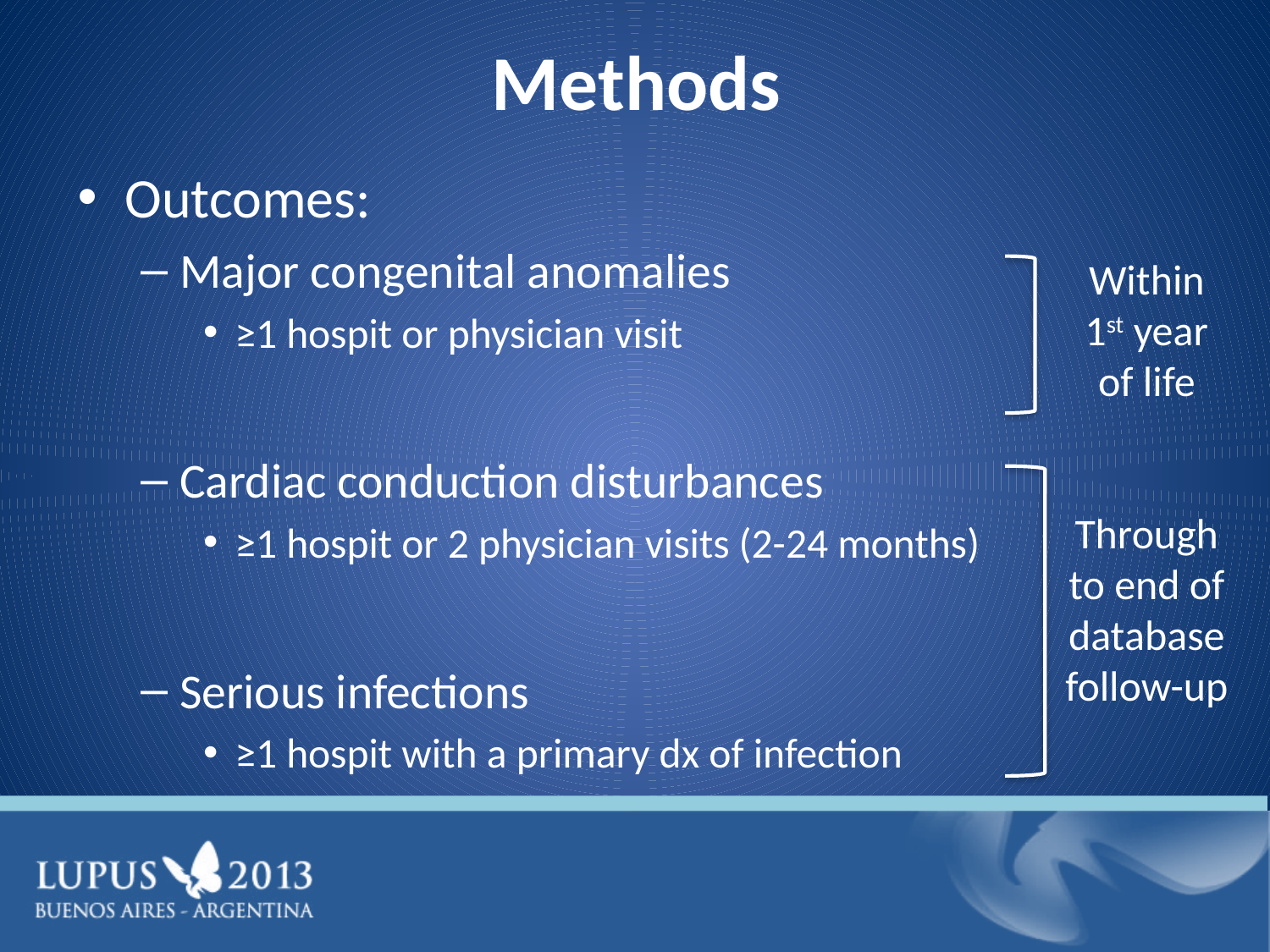

# Methods
Outcomes:
Major congenital anomalies
≥1 hospit or physician visit

Cardiac conduction disturbances
≥1 hospit or 2 physician visits (2-24 months)

Serious infections
≥1 hospit with a primary dx of infection

Within
 1st year
of life

Through
to end of
database
follow-up